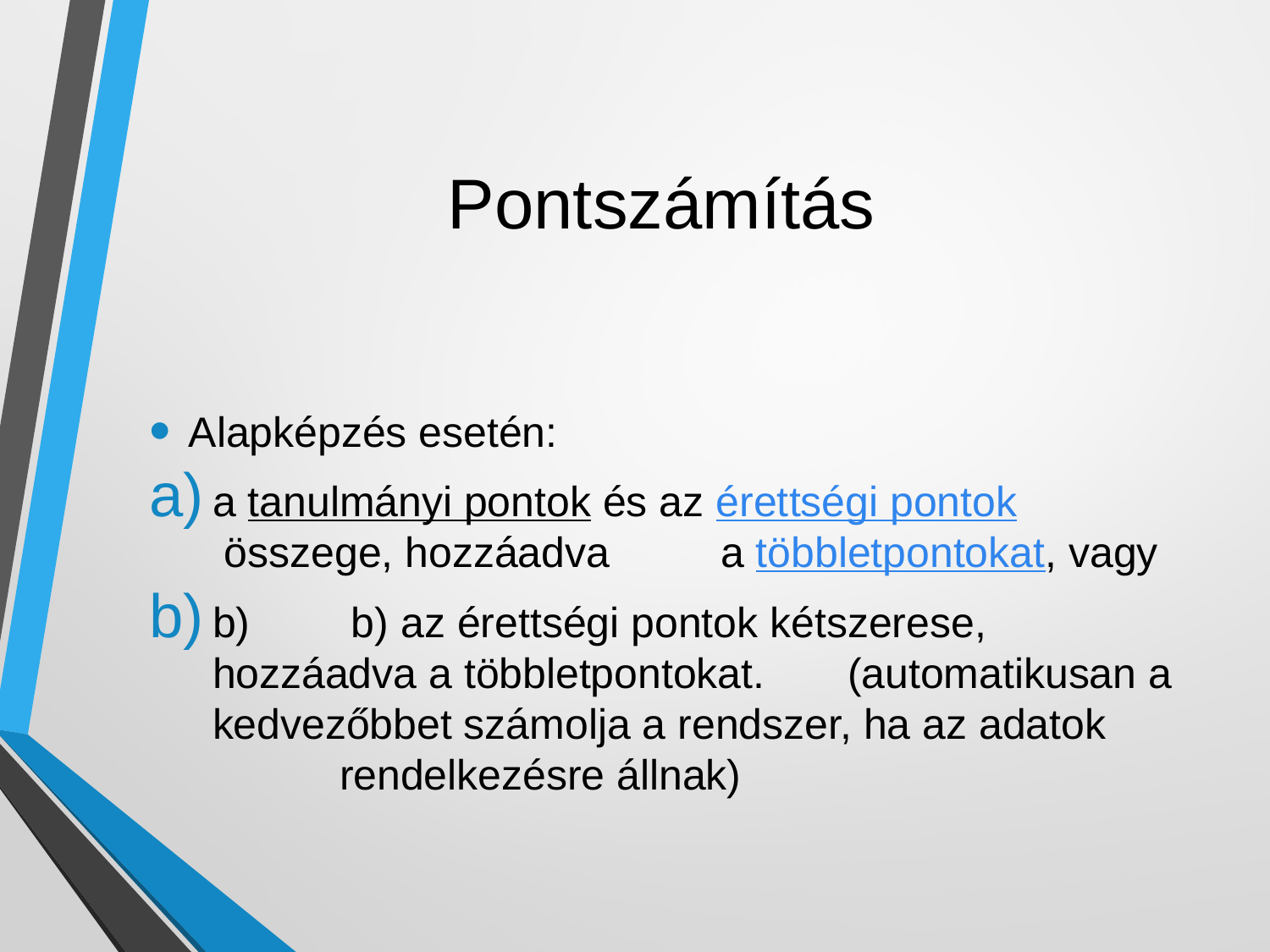

# Pontszámítás
Alapképzés esetén:
a tanulmányi pontok és az érettségi pontok összege, hozzáadva 	a többletpontokat, vagy
b)	 b) az érettségi pontok kétszerese, hozzáadva a többletpontokat. 	(automatikusan a kedvezőbbet számolja a rendszer, ha az adatok 	rendelkezésre állnak)